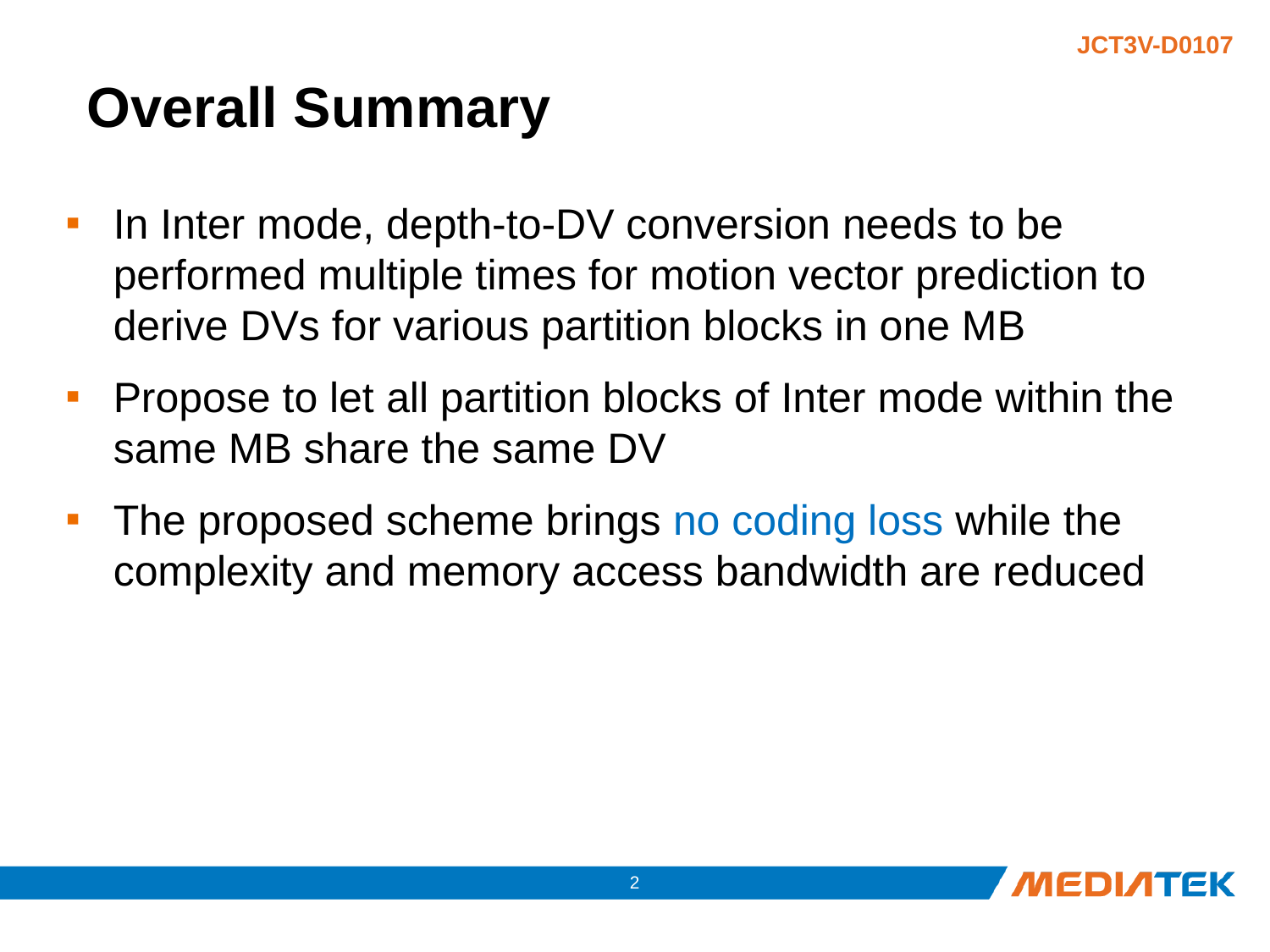

# Overall Summary
In Inter mode, depth-to-DV conversion needs to be performed multiple times for motion vector prediction to derive DVs for various partition blocks in one MB
Propose to let all partition blocks of Inter mode within the same MB share the same DV
The proposed scheme brings no coding loss while the complexity and memory access bandwidth are reduced

2